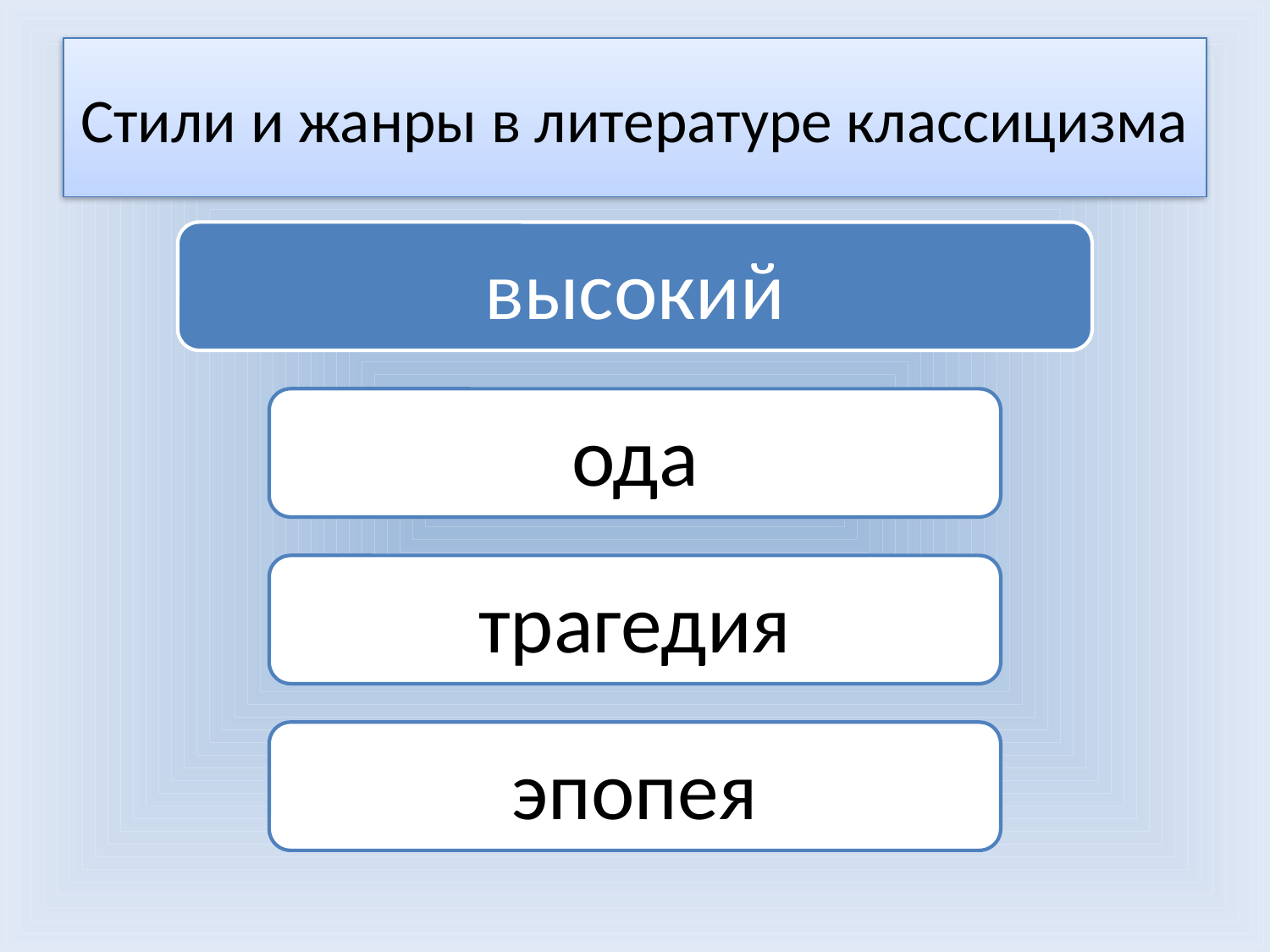

# Стили и жанры в литературе классицизма
высокий
ода
трагедия
эпопея